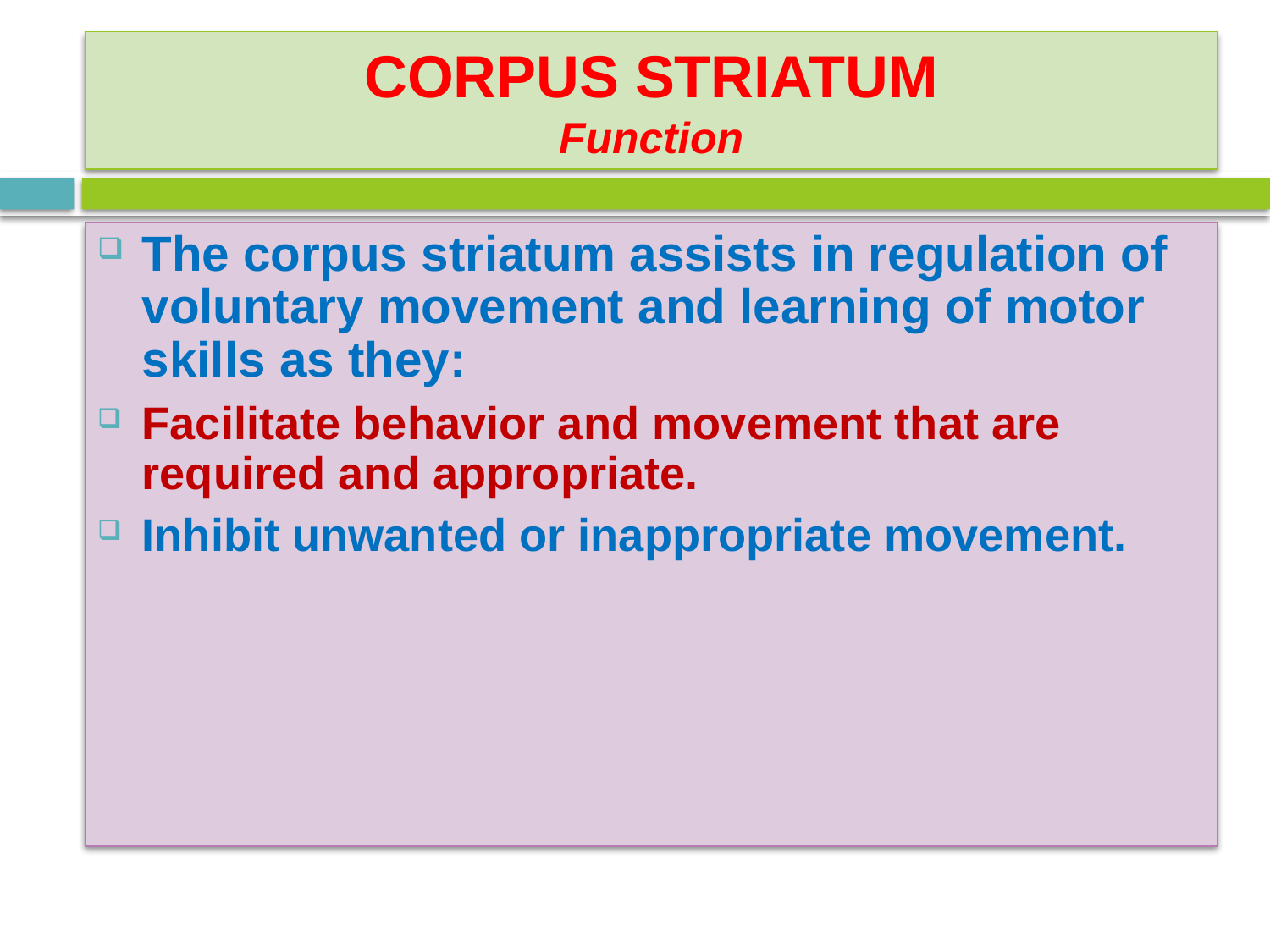

# CORPUS STRIATUM Function
The corpus striatum assists in regulation of voluntary movement and learning of motor skills as they:
Facilitate behavior and movement that are required and appropriate.
Inhibit unwanted or inappropriate movement.